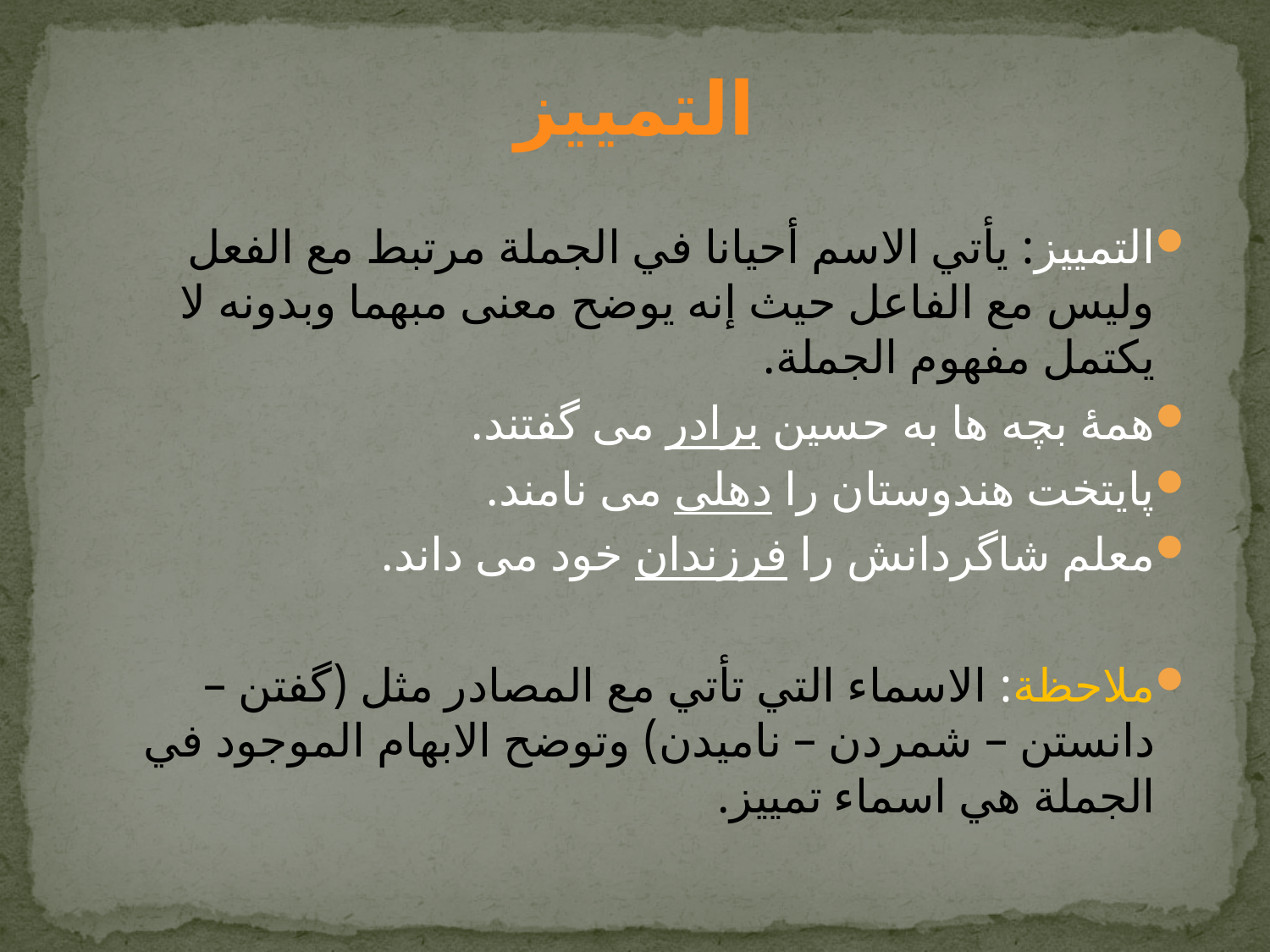

# التمييز
التمييز: يأتي الاسم أحيانا في الجملة مرتبط مع الفعل وليس مع الفاعل حيث إنه يوضح معنى مبهما وبدونه لا يكتمل مفهوم الجملة.
همۀ بچه ها به حسین برادر می گفتند.
پایتخت هندوستان را دهلی می نامند.
معلم شاگردانش را فرزندان خود می داند.

ملاحظة: الاسماء التي تأتي مع المصادر مثل (گفتن – دانستن – شمردن – نامیدن) وتوضح الابهام الموجود في الجملة هي اسماء تمييز.